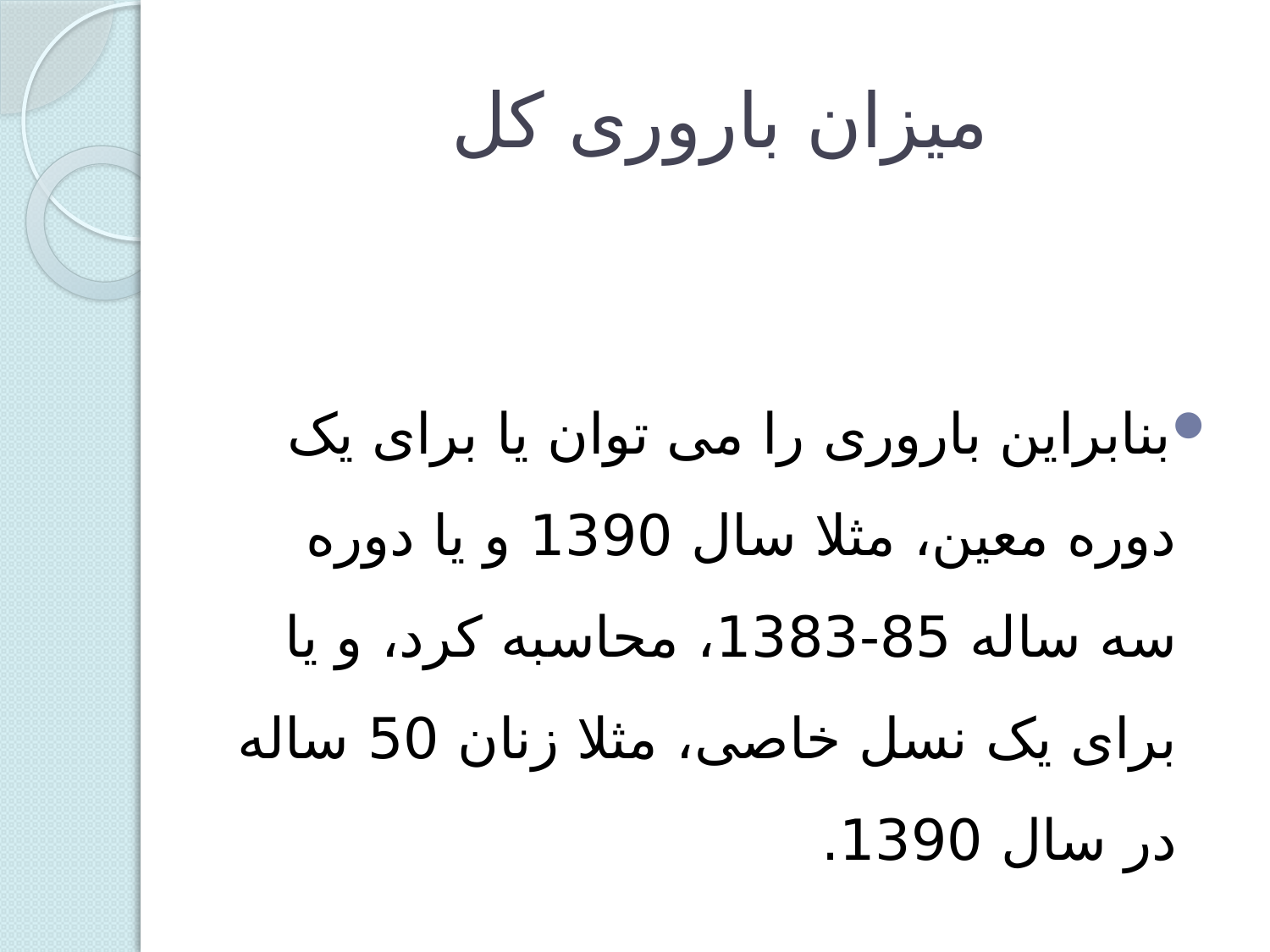

# میزان باروری کل

بنابراین باروری را می توان یا برای یک دوره معین، مثلا سال 1390 و یا دوره سه ساله 85-1383، محاسبه کرد، و یا برای یک نسل خاصی، مثلا زنان 50 ساله در سال 1390.